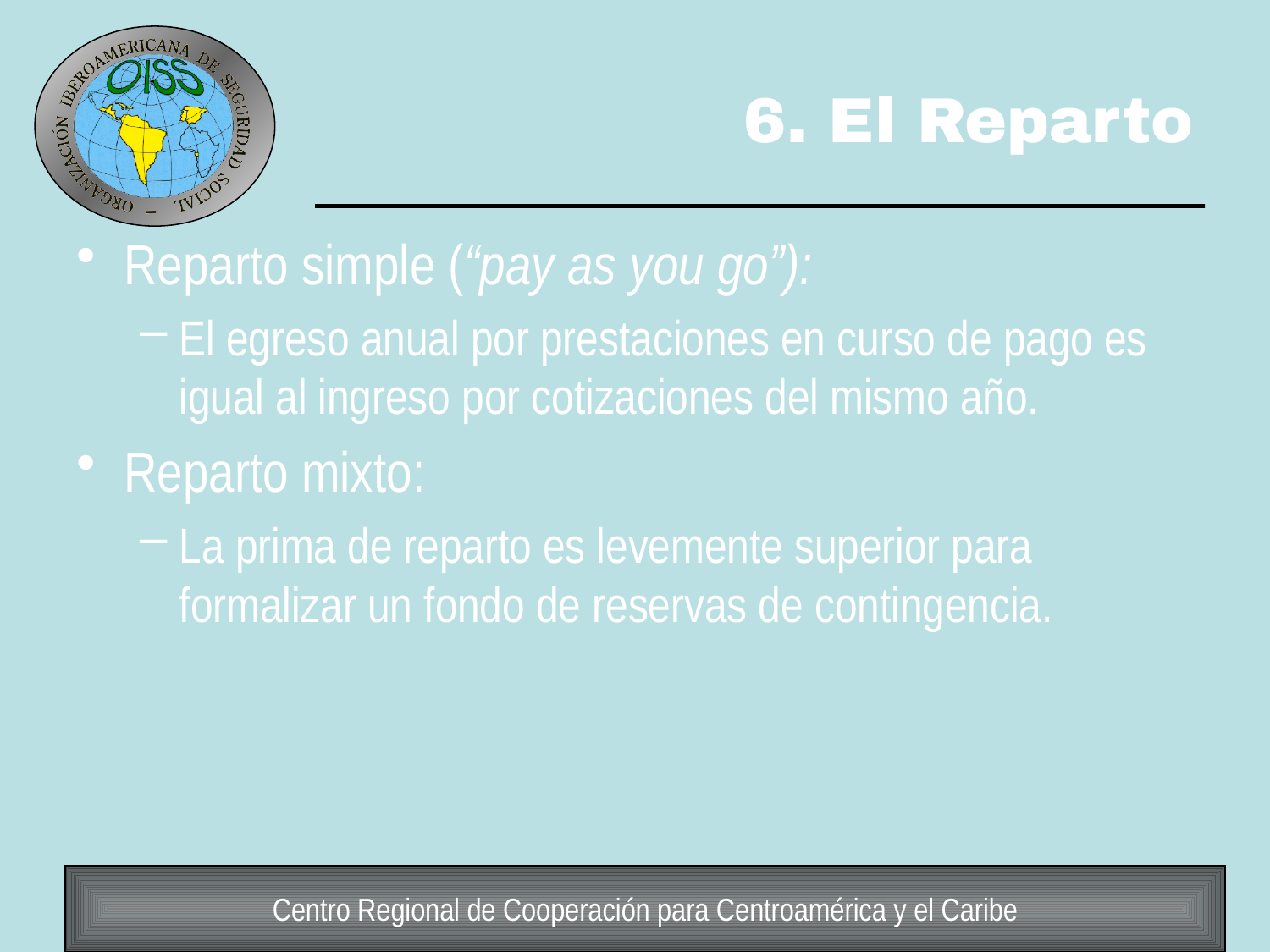

# 6. El Reparto
Reparto simple (“pay as you go”):
El egreso anual por prestaciones en curso de pago es igual al ingreso por cotizaciones del mismo año.
Reparto mixto:
La prima de reparto es levemente superior para formalizar un fondo de reservas de contingencia.